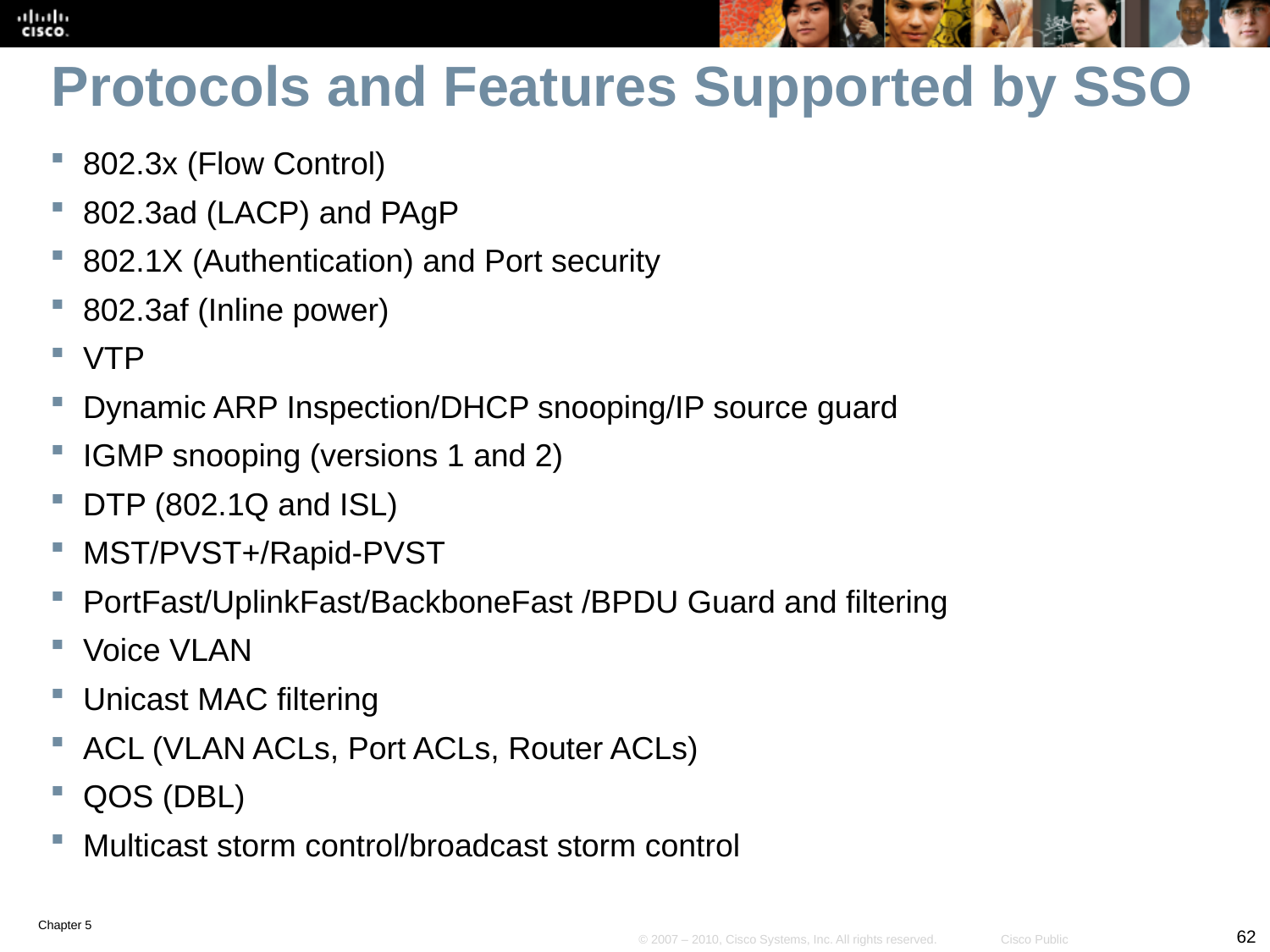

# Protocols and Features Supported by SSO
802.3x (Flow Control)
802.3ad (LACP) and PAgP
802.1X (Authentication) and Port security
802.3af (Inline power)
VTP
Dynamic ARP Inspection/DHCP snooping/IP source guard
IGMP snooping (versions 1 and 2)
DTP (802.1Q and ISL)
MST/PVST+/Rapid-PVST
PortFast/UplinkFast/BackboneFast /BPDU Guard and filtering
Voice VLAN
Unicast MAC filtering
ACL (VLAN ACLs, Port ACLs, Router ACLs)
QOS (DBL)
Multicast storm control/broadcast storm control